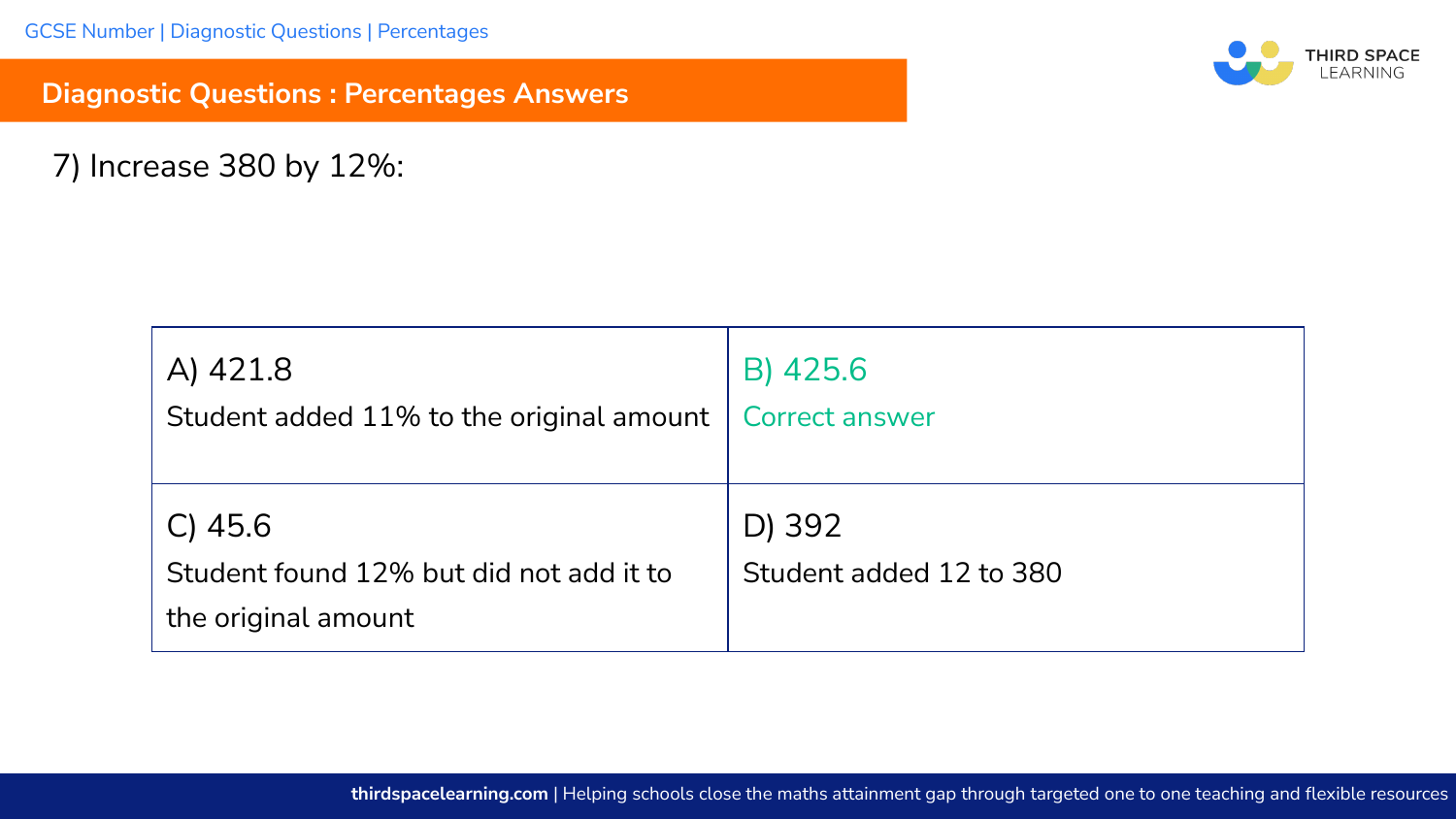

Diagnostic Questions : Percentages Answers
| 7) Increase 380 by 12%: |
| --- |
| A) 421.8 Student added 11% to the original amount | B) 425.6 Correct answer |
| --- | --- |
| C) 45.6 Student found 12% but did not add it to the original amount | D) 392 Student added 12 to 380 |